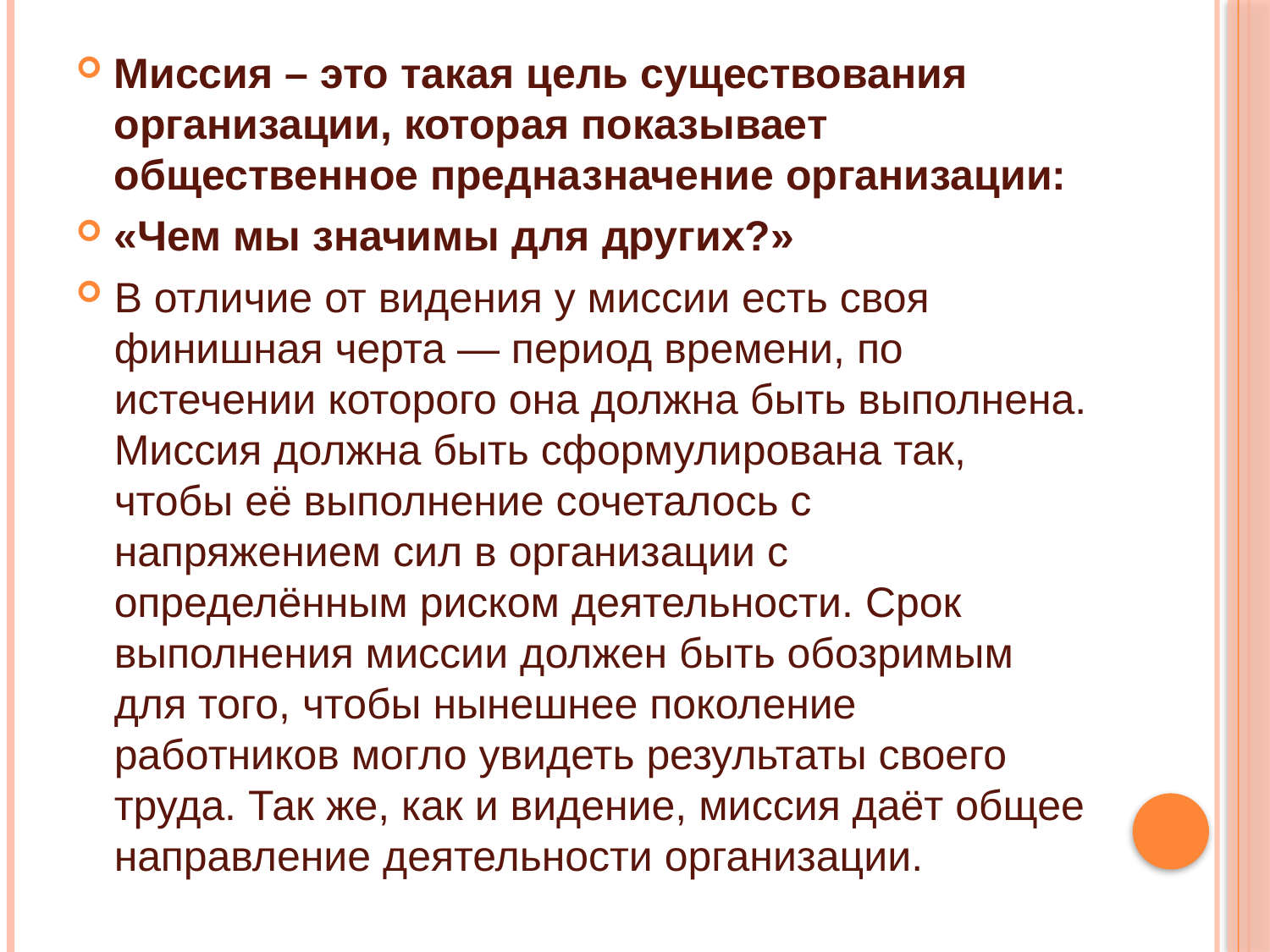

#
Миссия – это такая цель существования организации, которая показывает общественное предназначение организации:
«Чем мы значимы для других?»
В отличие от видения у миссии есть своя финишная черта — период времени, по истечении которого она должна быть выполнена. Миссия должна быть сформулирована так, чтобы её выполнение сочеталось с напряжением сил в организации с определённым риском деятельности. Срок выполнения миссии должен быть обозримым для того, чтобы нынешнее поколение работников могло увидеть результаты своего труда. Так же, как и видение, миссия даёт общее направление деятельности организации.